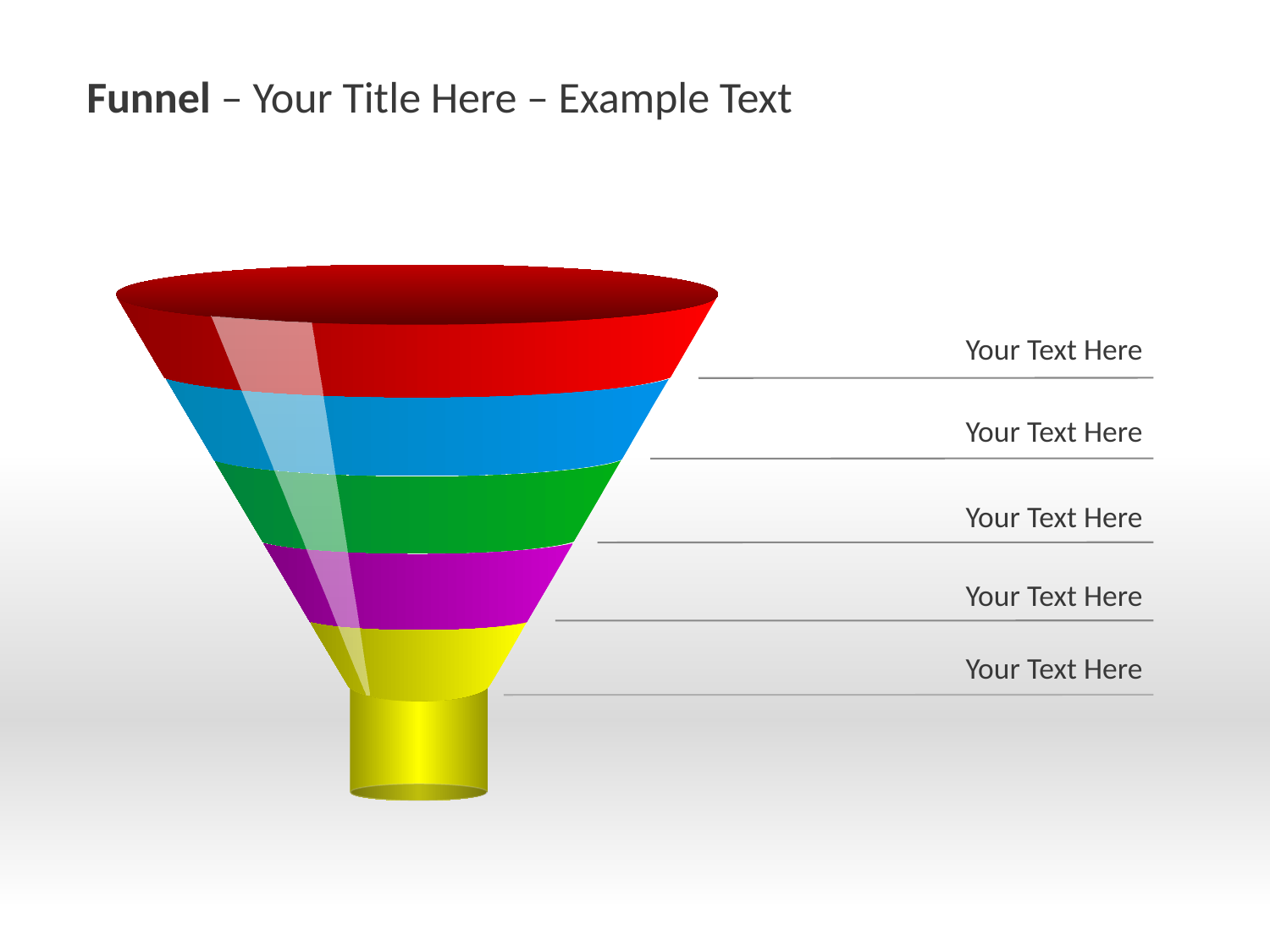

Funnel – Your Title Here – Example Text

Your Text Here

Your Text Here
Your Text Here
Your Text Here
Your Text Here